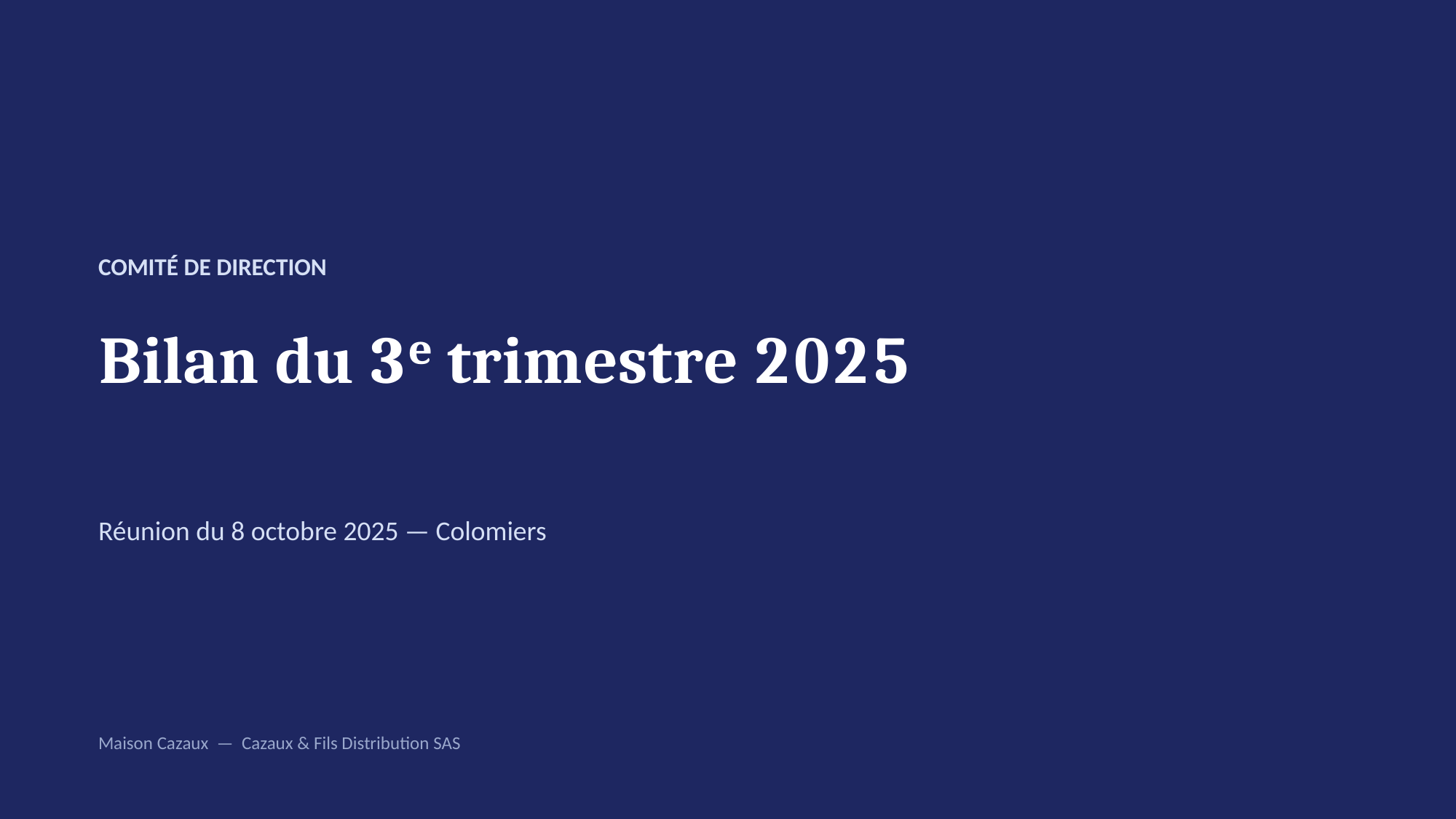

COMITÉ DE DIRECTION
Bilan du 3ᵉ trimestre 2025
Réunion du 8 octobre 2025 — Colomiers
Maison Cazaux  —  Cazaux & Fils Distribution SAS